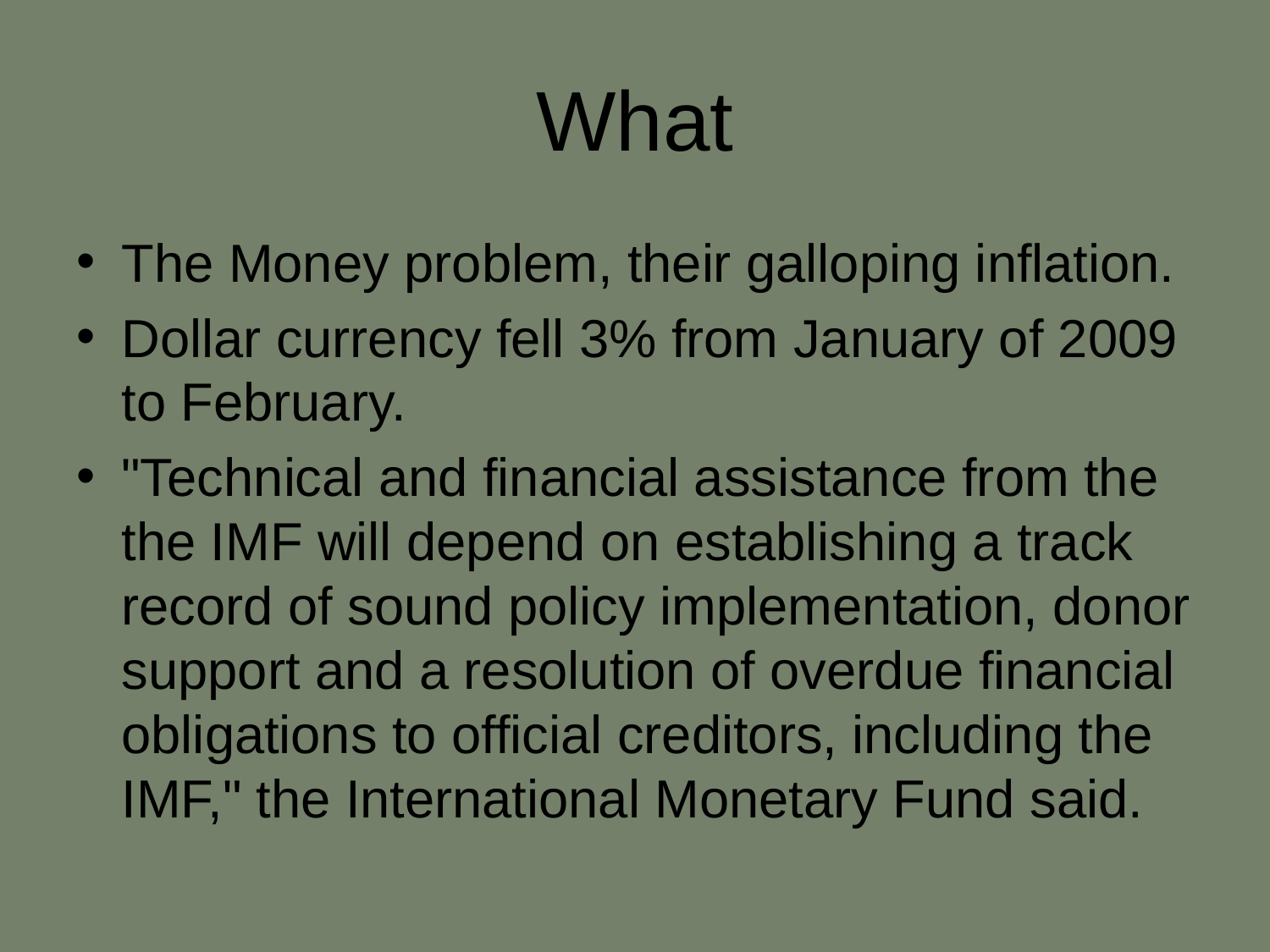

# What
The Money problem, their galloping inflation.
Dollar currency fell 3% from January of 2009 to February.
"Technical and financial assistance from the the IMF will depend on establishing a track record of sound policy implementation, donor support and a resolution of overdue financial obligations to official creditors, including the IMF," the International Monetary Fund said.